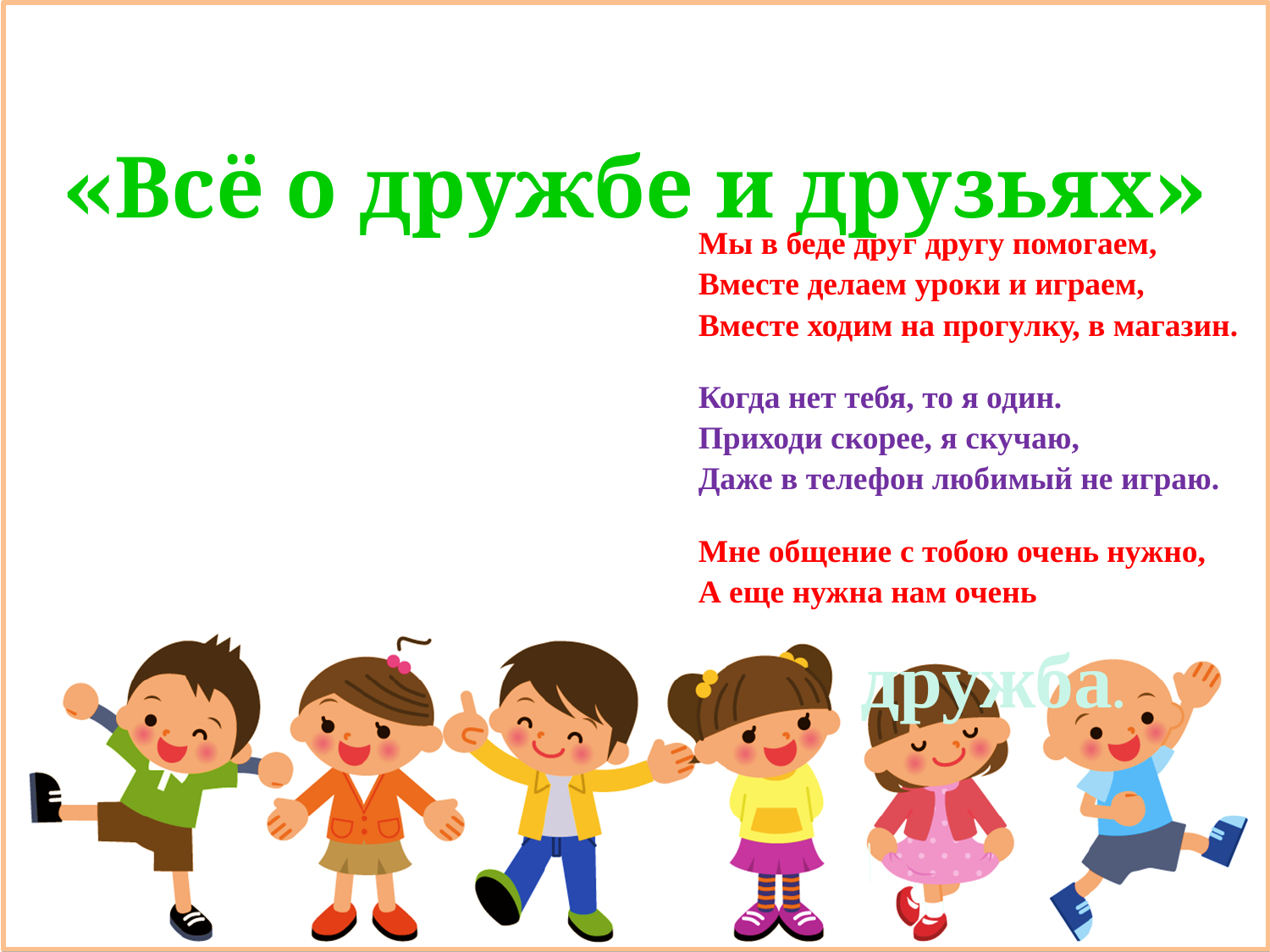

«Всё о дружбе и друзьях»
Мы в беде друг другу помогаем,
Вместе делаем уроки и играем,
Вместе ходим на прогулку, в магазин.

Когда нет тебя, то я один.
Приходи скорее, я скучаю,
Даже в телефон любимый не играю.

Мне общение с тобою очень нужно,
А еще нужна нам очень
дружба.